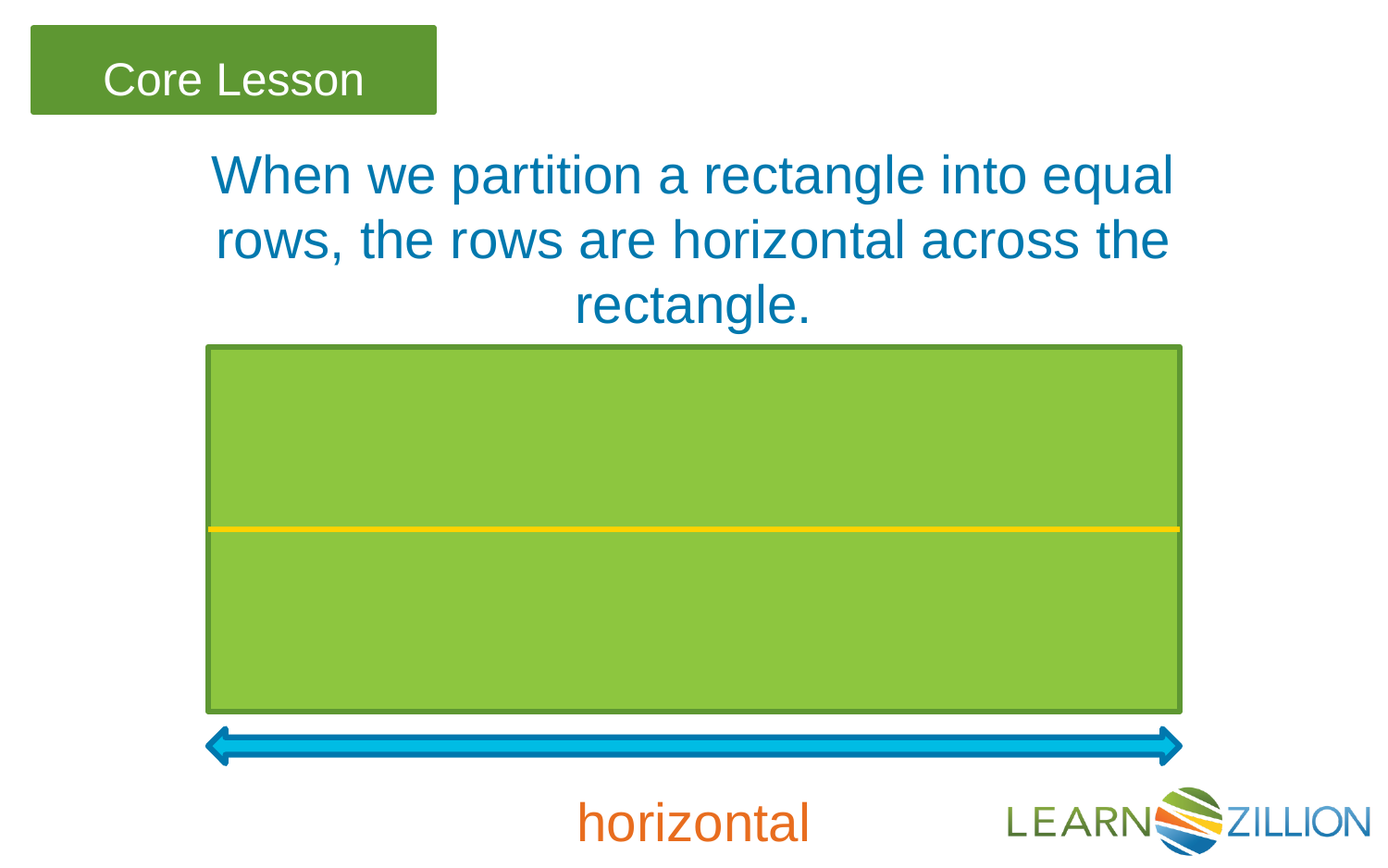

When we partition a rectangle into equal rows, the rows are horizontal across the rectangle.

horizontal